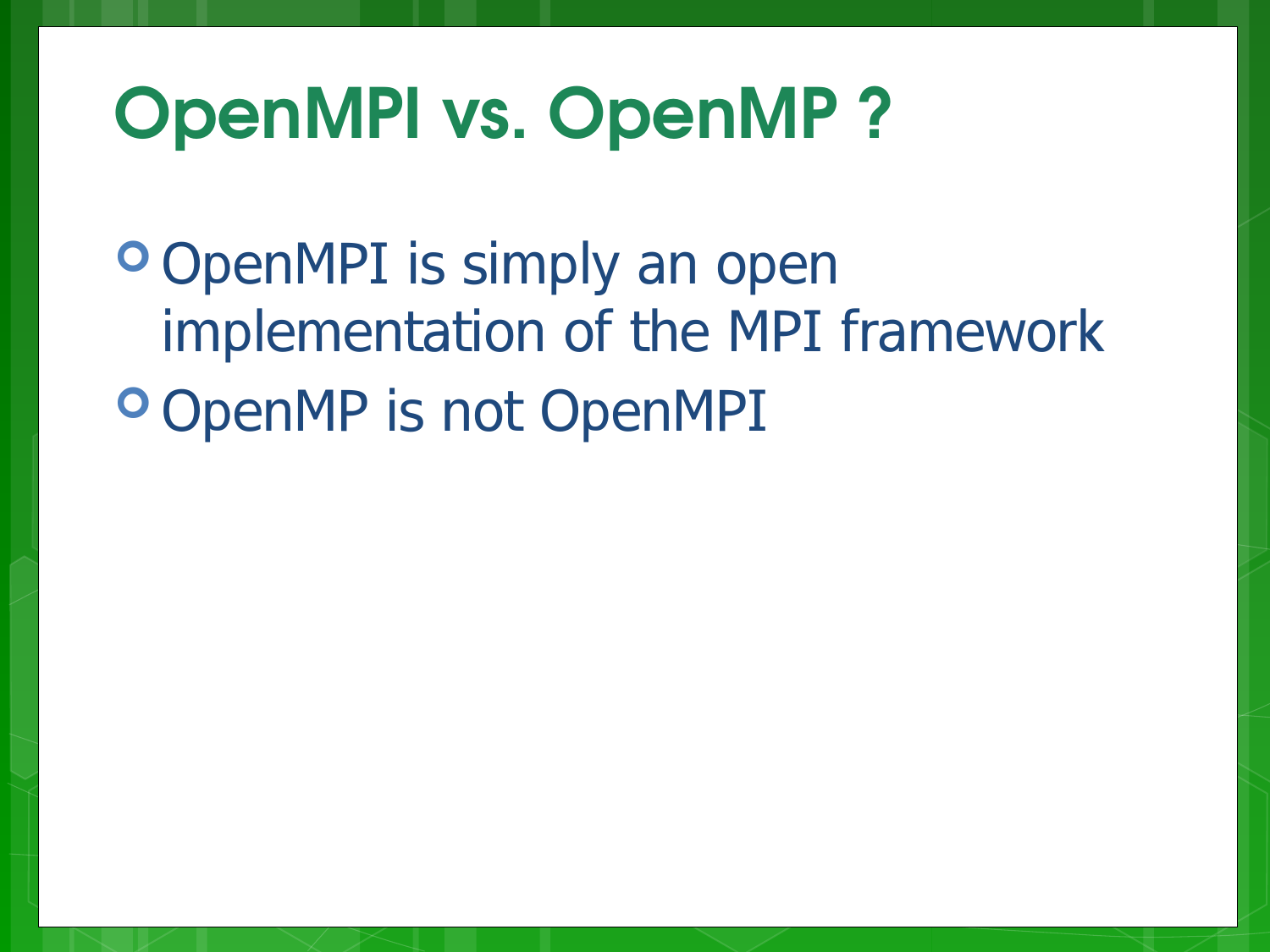

# OpenMPI vs. OpenMP ?
OpenMPI is simply an open implementation of the MPI framework
OpenMP is not OpenMPI